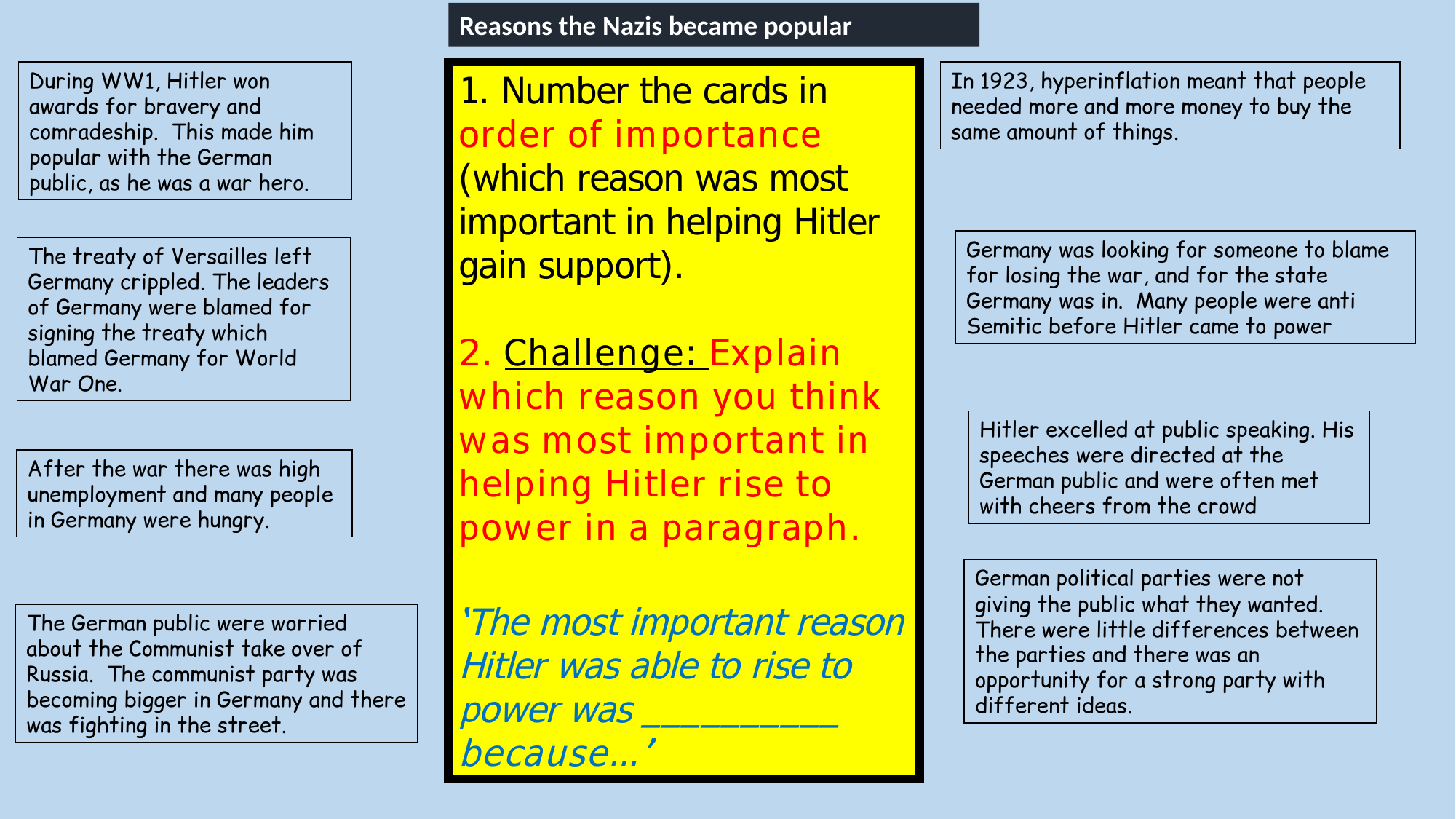

Reasons the Nazis became popular
During WW1, Hitler won awards for bravery and comradeship.  This made him popular with the German public, as he was a war hero.
1. Number the cards in order of importance (which reason was most important in helping Hitler gain support).

2. Challenge: Explain which reason you think was most important in helping Hitler rise to power in a paragraph.

‘The most important reason Hitler was able to rise to power was __________
because…’
In 1923, hyperinflation meant that people needed more and more money to buy the same amount of things.
Germany was looking for someone to blame for losing the war, and for the state Germany was in.  Many people were anti Semitic before Hitler came to power
The treaty of Versailles left Germany crippled. The leaders of Germany were blamed for signing the treaty which blamed Germany for World War One.
Hitler excelled at public speaking. His speeches were directed at the German public and were often met with cheers from the crowd
After the war there was high unemployment and many people in Germany were hungry.
German political parties were not giving the public what they wanted.  There were little differences between the parties and there was an opportunity for a strong party with different ideas.
The German public were worried about the Communist take over of Russia.  The communist party was becoming bigger in Germany and there was fighting in the street.